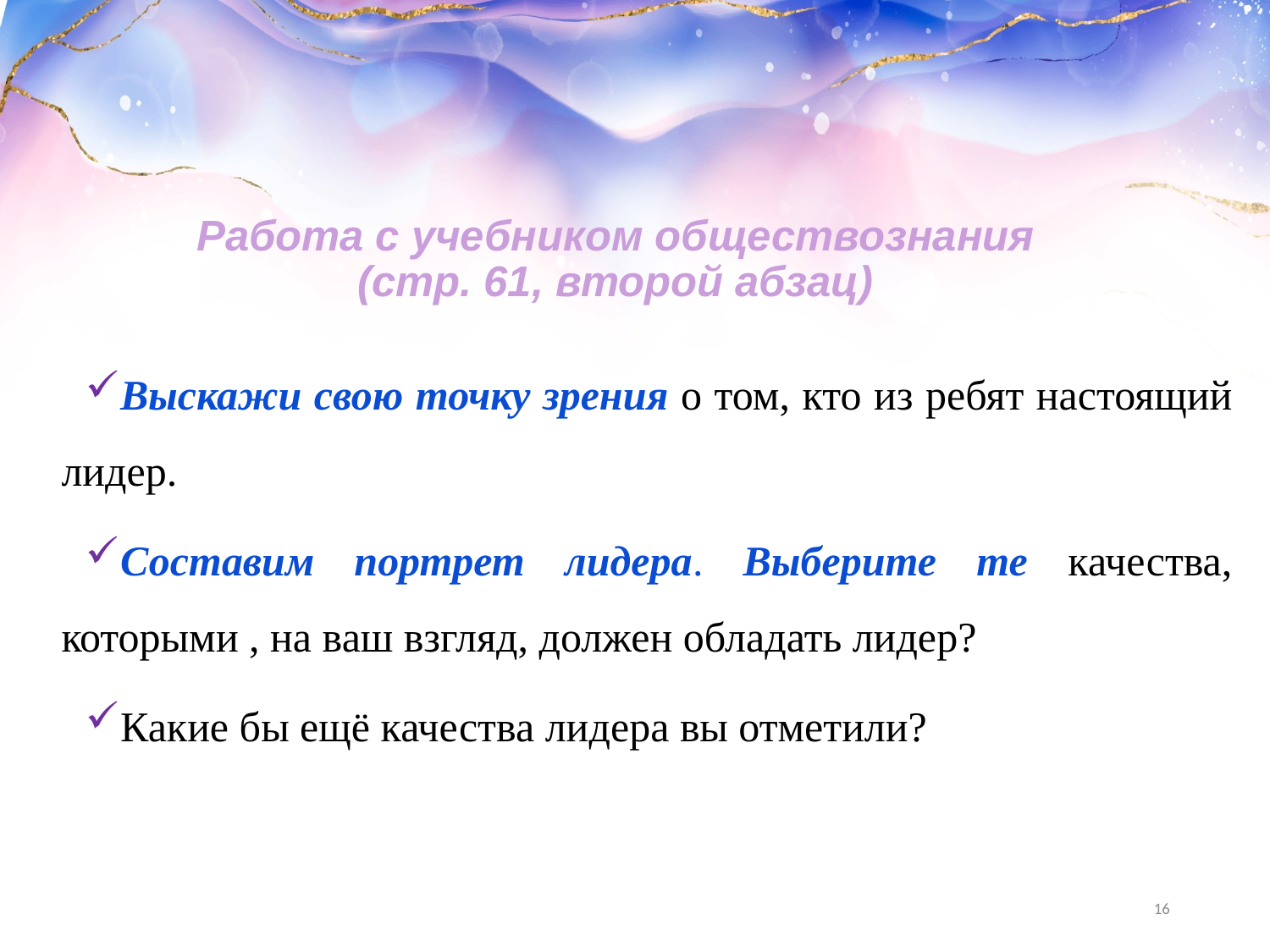

# Работа с учебником обществознания (стр. 61, второй абзац)
Выскажи свою точку зрения о том, кто из ребят настоящий лидер.
Составим портрет лидера. Выберите те качества, которыми , на ваш взгляд, должен обладать лидер?
Какие бы ещё качества лидера вы отметили?

16